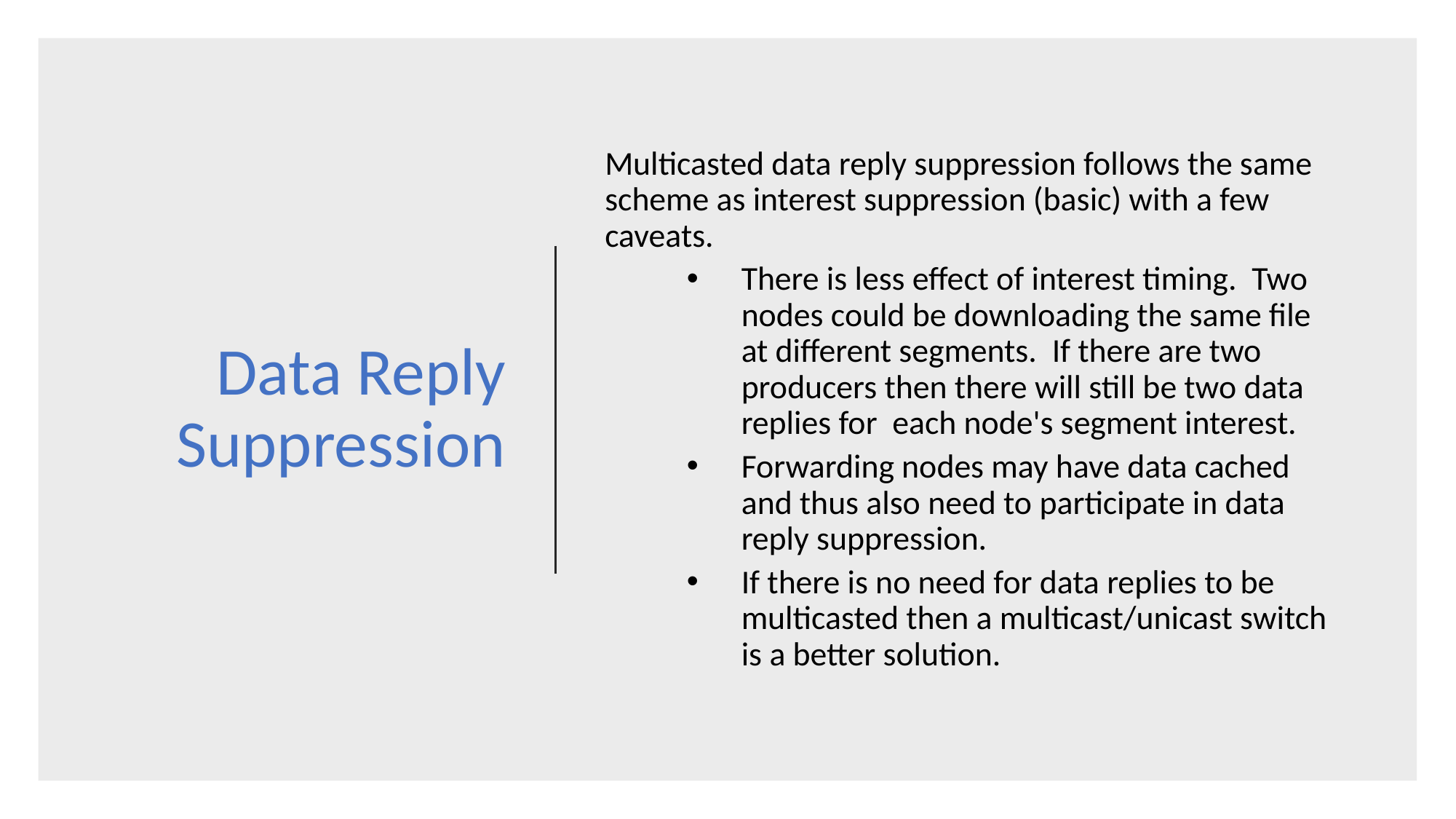

# Data Reply Suppression
Multicasted data reply suppression follows the same scheme as interest suppression (basic) with a few caveats.
There is less effect of interest timing.  Two nodes could be downloading the same file at different segments.  If there are two producers then there will still be two data replies for  each node's segment interest.
Forwarding nodes may have data cached and thus also need to participate in data reply suppression.
If there is no need for data replies to be multicasted then a multicast/unicast switch is a better solution.